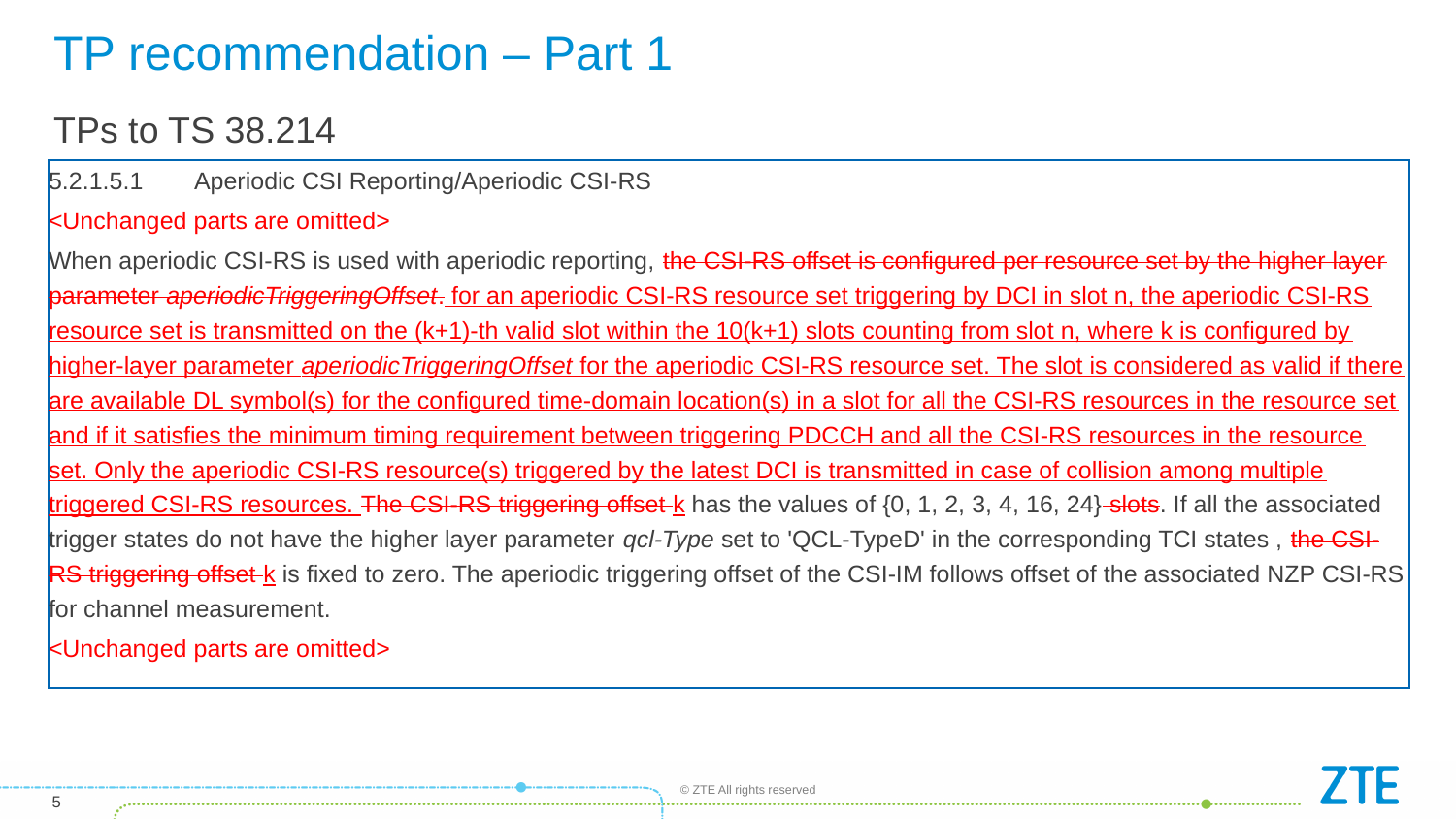

# TP recommendation – Part 1
TPs to TS 38.214
5.2.1.5.1	Aperiodic CSI Reporting/Aperiodic CSI-RS
<Unchanged parts are omitted>
When aperiodic CSI-RS is used with aperiodic reporting, the CSI-RS offset is configured per resource set by the higher layer parameter aperiodicTriggeringOffset. for an aperiodic CSI-RS resource set triggering by DCI in slot n, the aperiodic CSI-RS resource set is transmitted on the (k+1)-th valid slot within the 10(k+1) slots counting from slot n, where k is configured by higher-layer parameter aperiodicTriggeringOffset for the aperiodic CSI-RS resource set. The slot is considered as valid if there are available DL symbol(s) for the configured time-domain location(s) in a slot for all the CSI-RS resources in the resource set and if it satisfies the minimum timing requirement between triggering PDCCH and all the CSI-RS resources in the resource set. Only the aperiodic CSI-RS resource(s) triggered by the latest DCI is transmitted in case of collision among multiple triggered CSI-RS resources. The CSI-RS triggering offset k has the values of {0, 1, 2, 3, 4, 16, 24} slots. If all the associated trigger states do not have the higher layer parameter qcl-Type set to 'QCL-TypeD' in the corresponding TCI states , the CSI-RS triggering offset k is fixed to zero. The aperiodic triggering offset of the CSI-IM follows offset of the associated NZP CSI-RS for channel measurement.
<Unchanged parts are omitted>